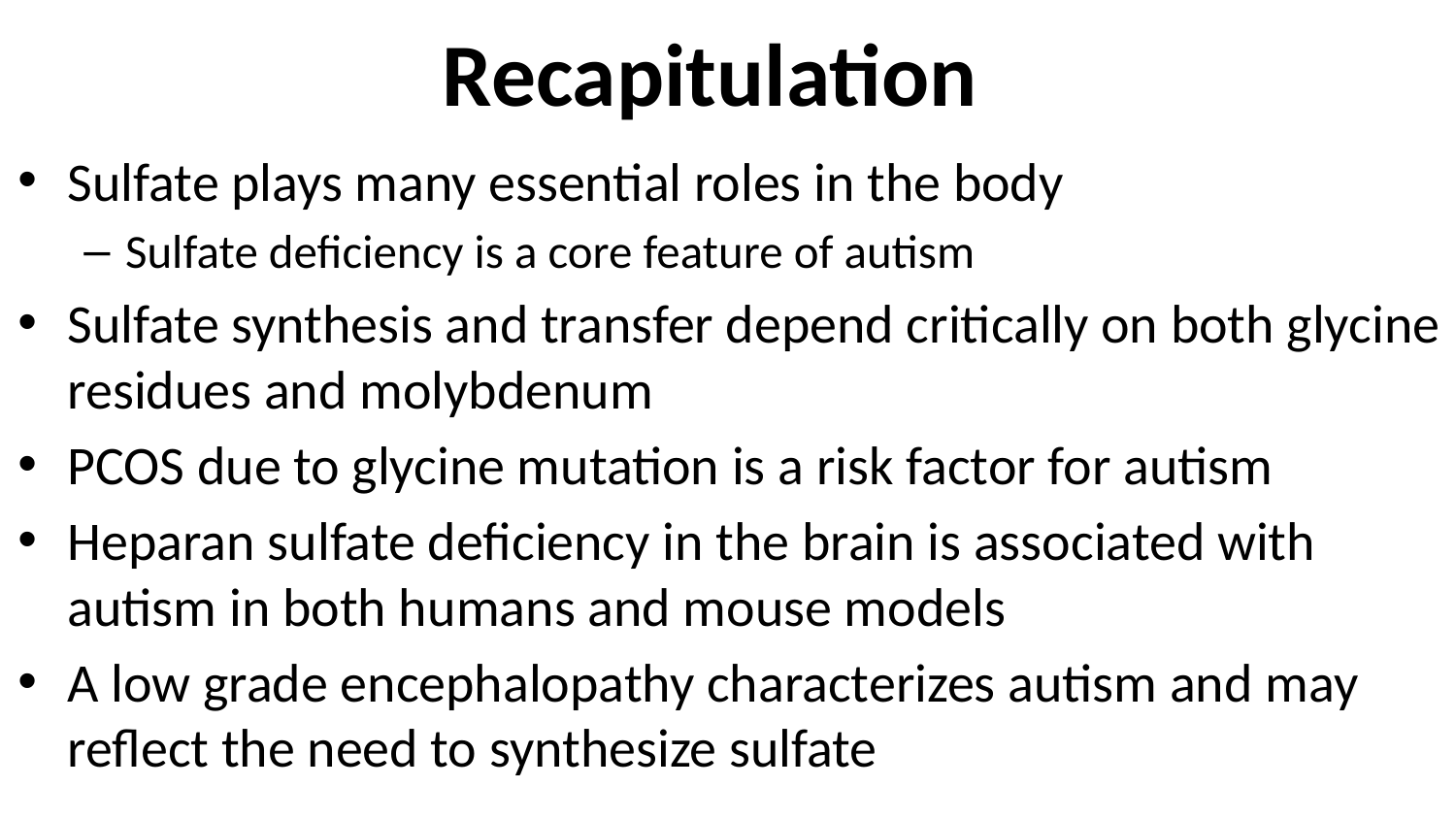

# Recapitulation
Sulfate plays many essential roles in the body
Sulfate deficiency is a core feature of autism
Sulfate synthesis and transfer depend critically on both glycine residues and molybdenum
PCOS due to glycine mutation is a risk factor for autism
Heparan sulfate deficiency in the brain is associated with autism in both humans and mouse models
A low grade encephalopathy characterizes autism and may reflect the need to synthesize sulfate